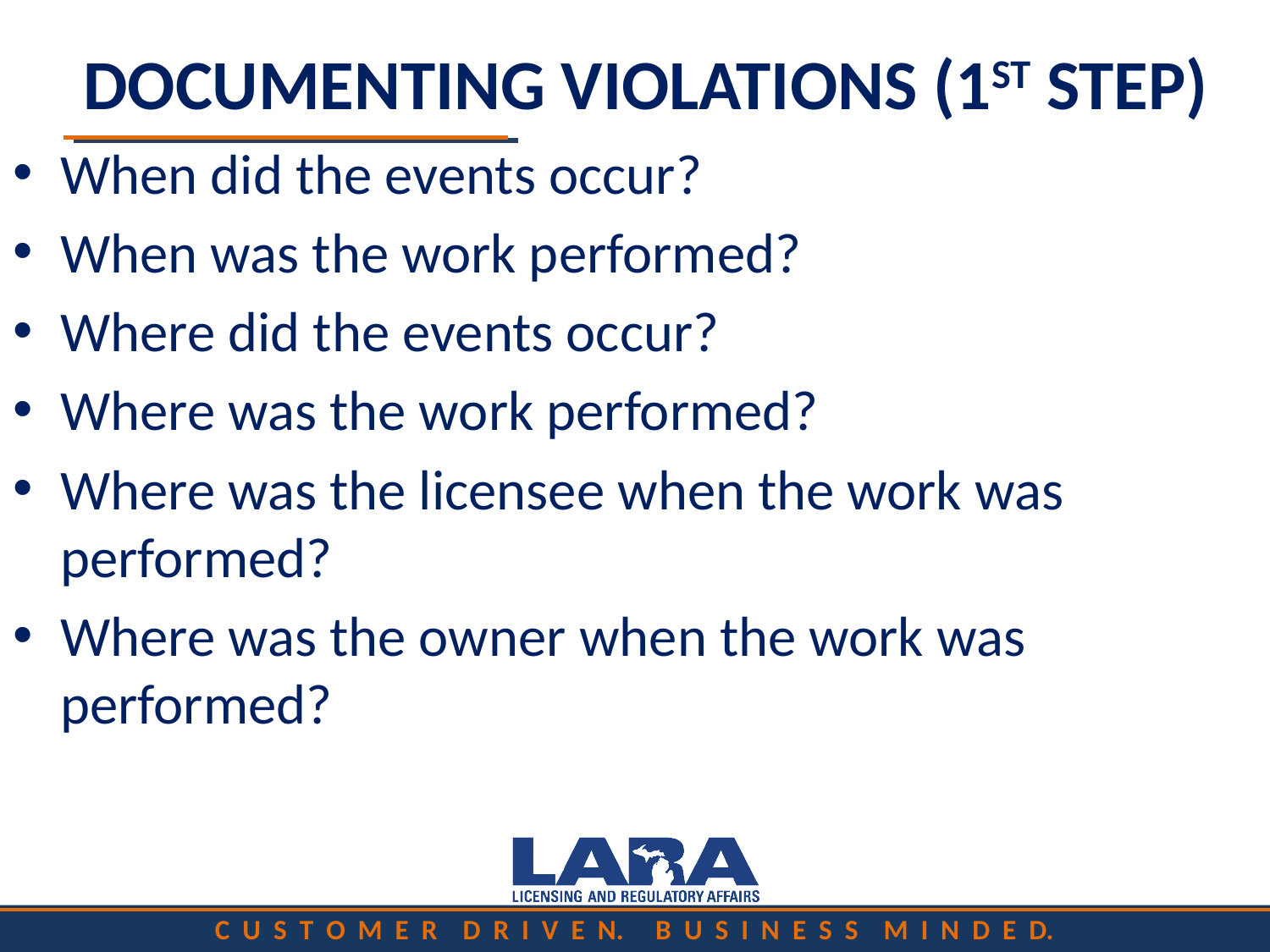

# DOCUMENTING VIOLATIONS (1ST STEP)
When did the events occur?
When was the work performed?
Where did the events occur?
Where was the work performed?
Where was the licensee when the work was performed?
Where was the owner when the work was performed?